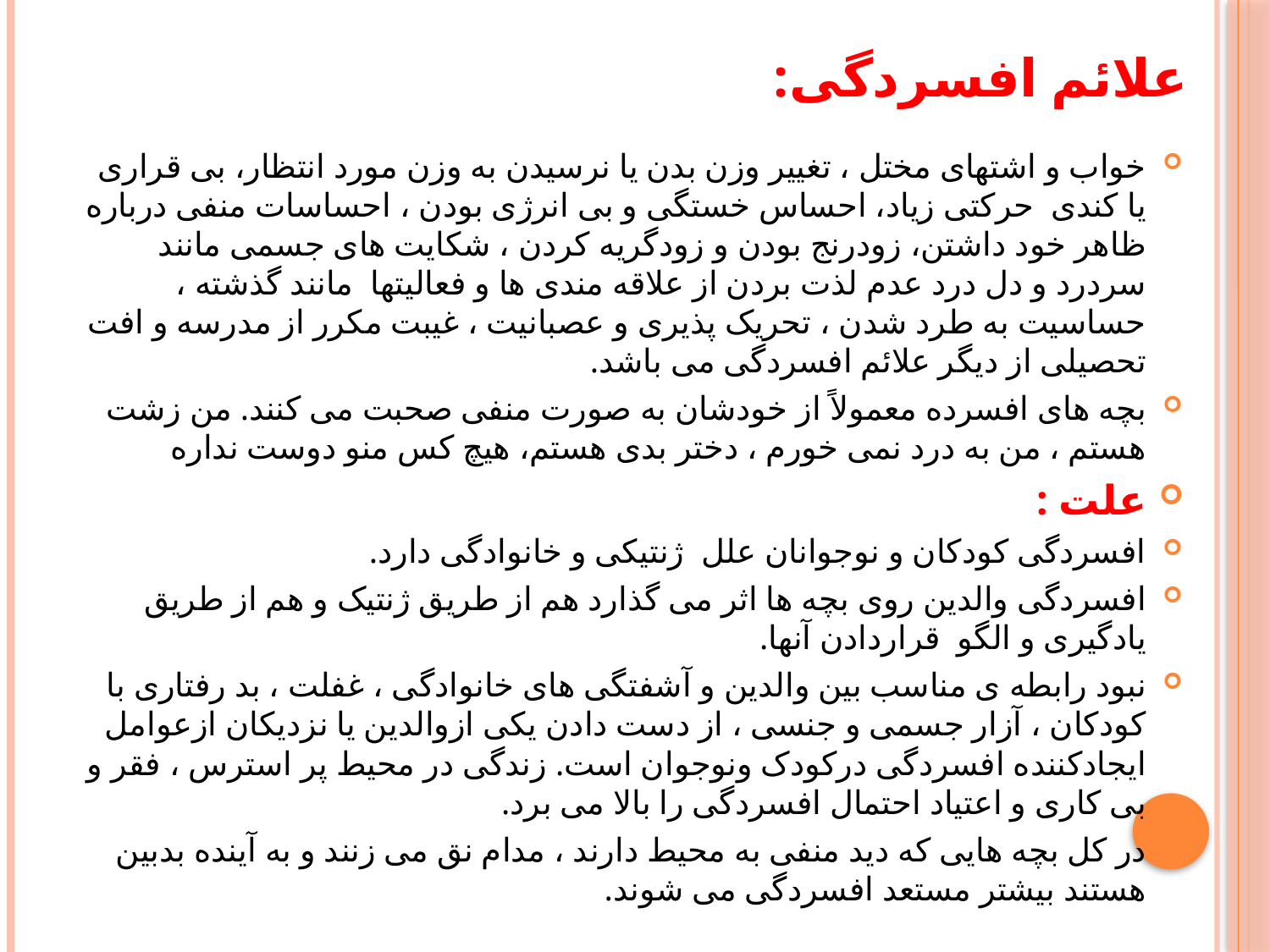

# علائم افسردگی:
خواب و اشتهای مختل ، تغییر وزن بدن یا نرسیدن به وزن مورد انتظار، بی قراری یا کندی  حرکتی زیاد، احساس خستگی و بی انرژی بودن ، احساسات منفی درباره ظاهر خود داشتن، زودرنج بودن و زودگریه کردن ، شکایت های جسمی مانند   سردرد و دل درد عدم لذت بردن از علاقه مندی ها و فعالیتها  مانند گذشته ، حساسیت به طرد شدن ، تحریک پذیری و عصبانیت ، غیبت مکرر از مدرسه و افت تحصیلی از دیگر علائم افسردگی می باشد.
بچه های افسرده معمولاً از خودشان به صورت منفی صحبت می کنند. من زشت هستم ، من به درد نمی خورم ، دختر بدی هستم، هیچ کس منو دوست نداره
علت :
افسردگی کودکان و نوجوانان علل  ژنتیکی و خانوادگی دارد.
افسردگی والدین روی بچه ها اثر می گذارد هم از طریق ژنتیک و هم از طریق یادگیری و الگو  قراردادن آنها.
نبود رابطه ی مناسب بین والدین و آشفتگی های خانوادگی ، غفلت ، بد رفتاری با کودکان ، آزار جسمی و جنسی ، از دست دادن یکی ازوالدین یا نزدیکان ازعوامل ایجادکننده افسردگی درکودک ونوجوان است. زندگی در محیط پر استرس ، فقر و بی کاری و اعتیاد احتمال افسردگی را بالا می برد.
در کل بچه هایی که دید منفی به محیط دارند ، مدام نق می زنند و به آینده بدبین هستند بیشتر مستعد افسردگی می شوند.